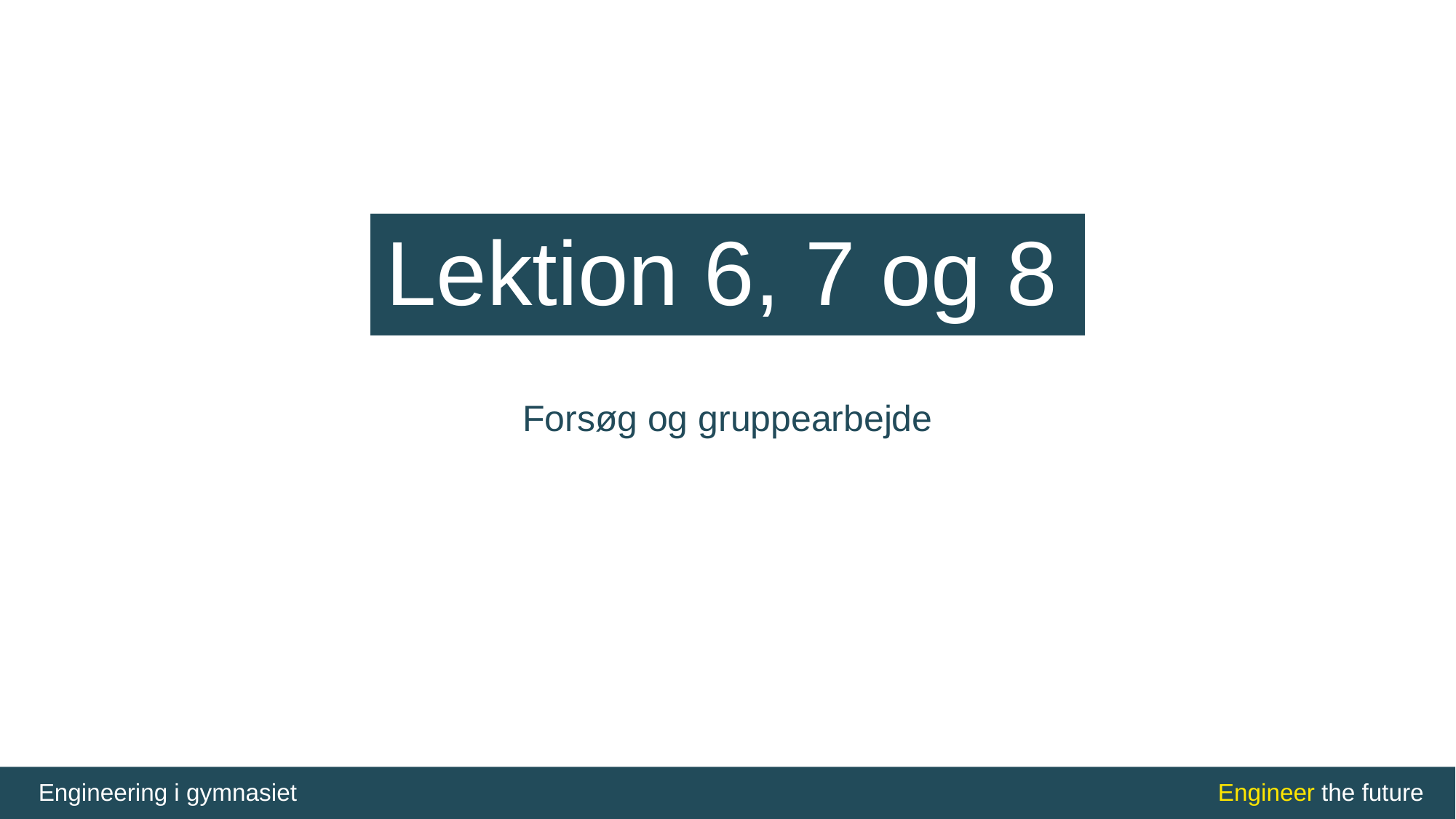

#
Lektion 6, 7 og 8
Forsøg og gruppearbejde